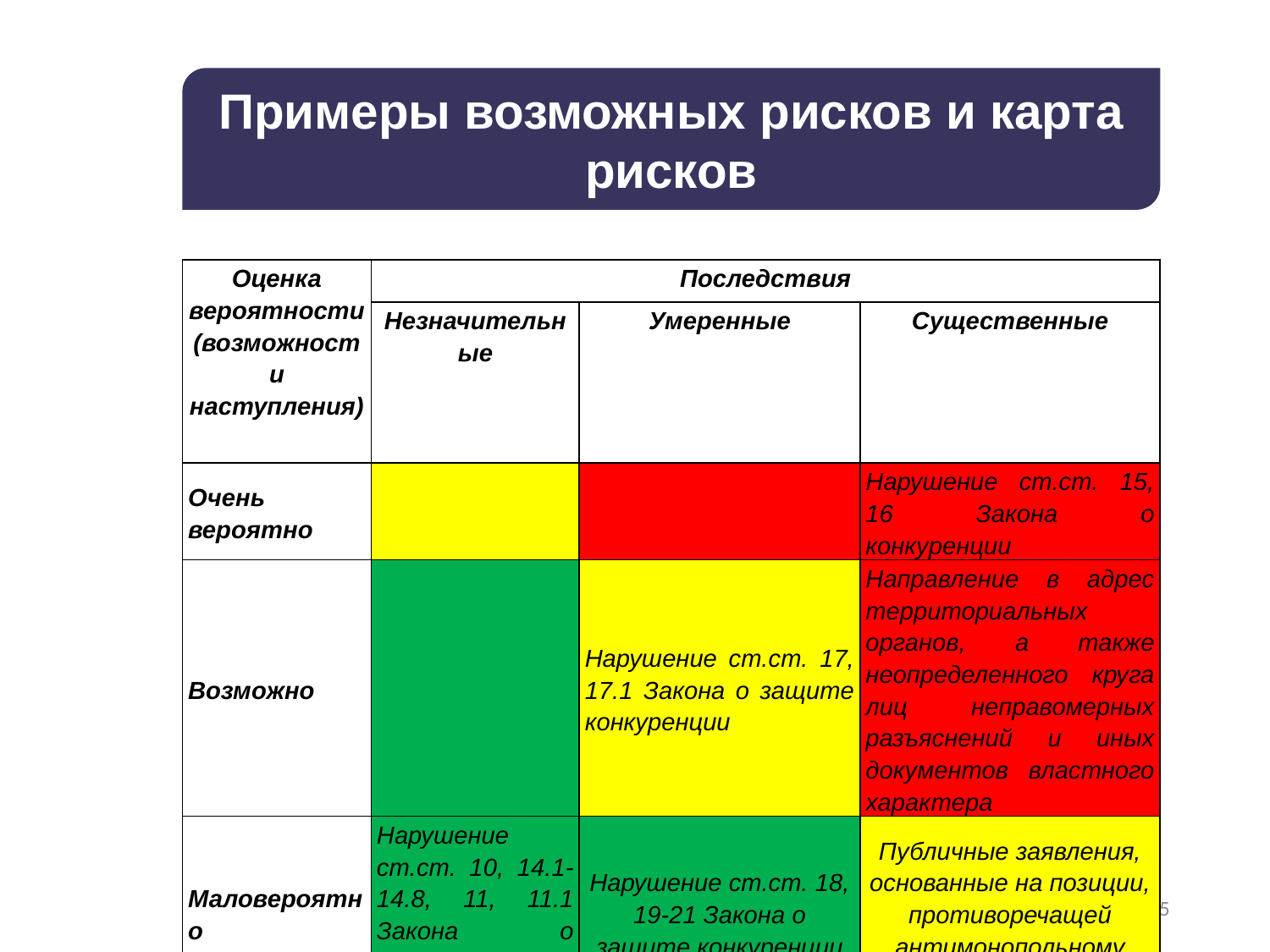

Примеры возможных рисков и карта рисков
| Оценка вероятности (возможности наступления) | Последствия |  |  |
| --- | --- | --- | --- |
|  | Незначительные | Умеренные | Существенные |
| Очень вероятно |  |  | Нарушение ст.ст. 15, 16 Закона о конкуренции |
| Возможно |  | Нарушение ст.ст. 17, 17.1 Закона о защите конкуренции | Направление в адрес территориальных органов, а также неопределенного круга лиц неправомерных разъяснений и иных документов властного характера |
| Маловероятно | Нарушение ст.ст. 10, 14.1-14.8, 11, 11.1 Закона о защите конкуренции | Нарушение ст.ст. 18, 19-21 Закона о защите конкуренции | Публичные заявления, основанные на позиции, противоречащей антимонопольному законодательству |
25